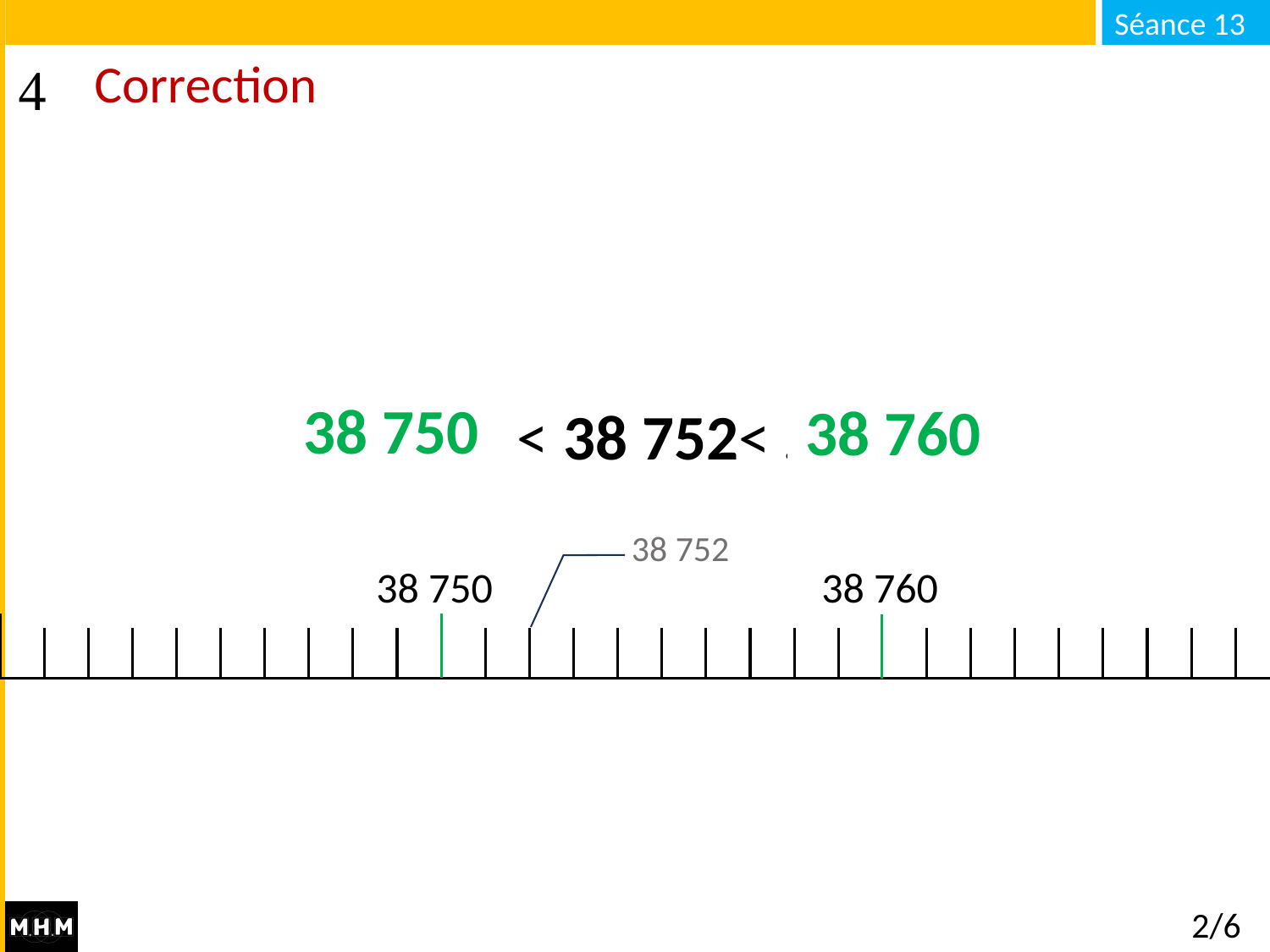

# Correction
38 750
38 760
… < 38 752< …
  38 752
38 750
38 760
2/6